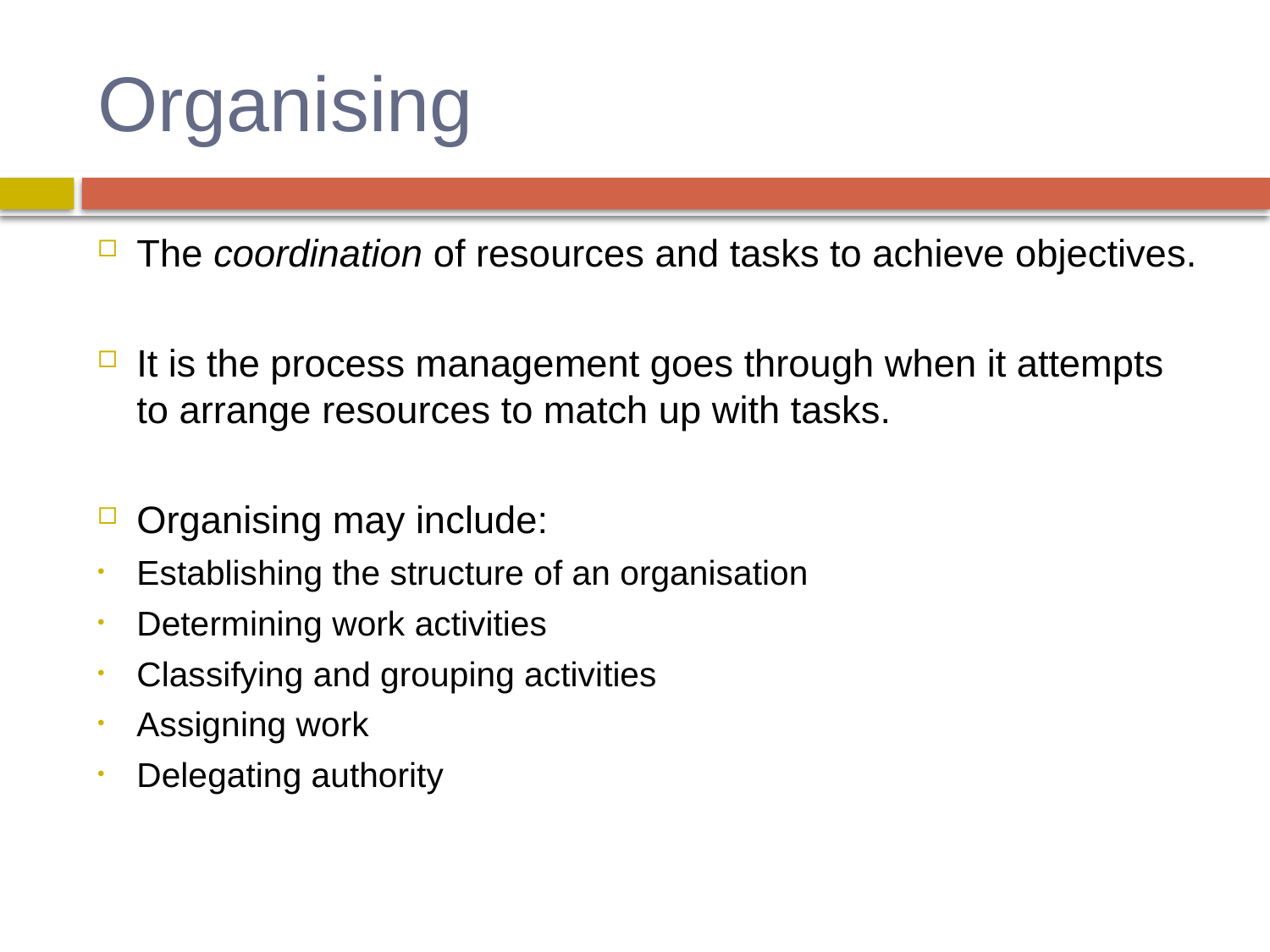

# Organising
The coordination of resources and tasks to achieve objectives.

It is the process management goes through when it attempts to arrange resources to match up with tasks.

Organising may include:
Establishing the structure of an organisation
Determining work activities
Classifying and grouping activities
Assigning work
Delegating authority